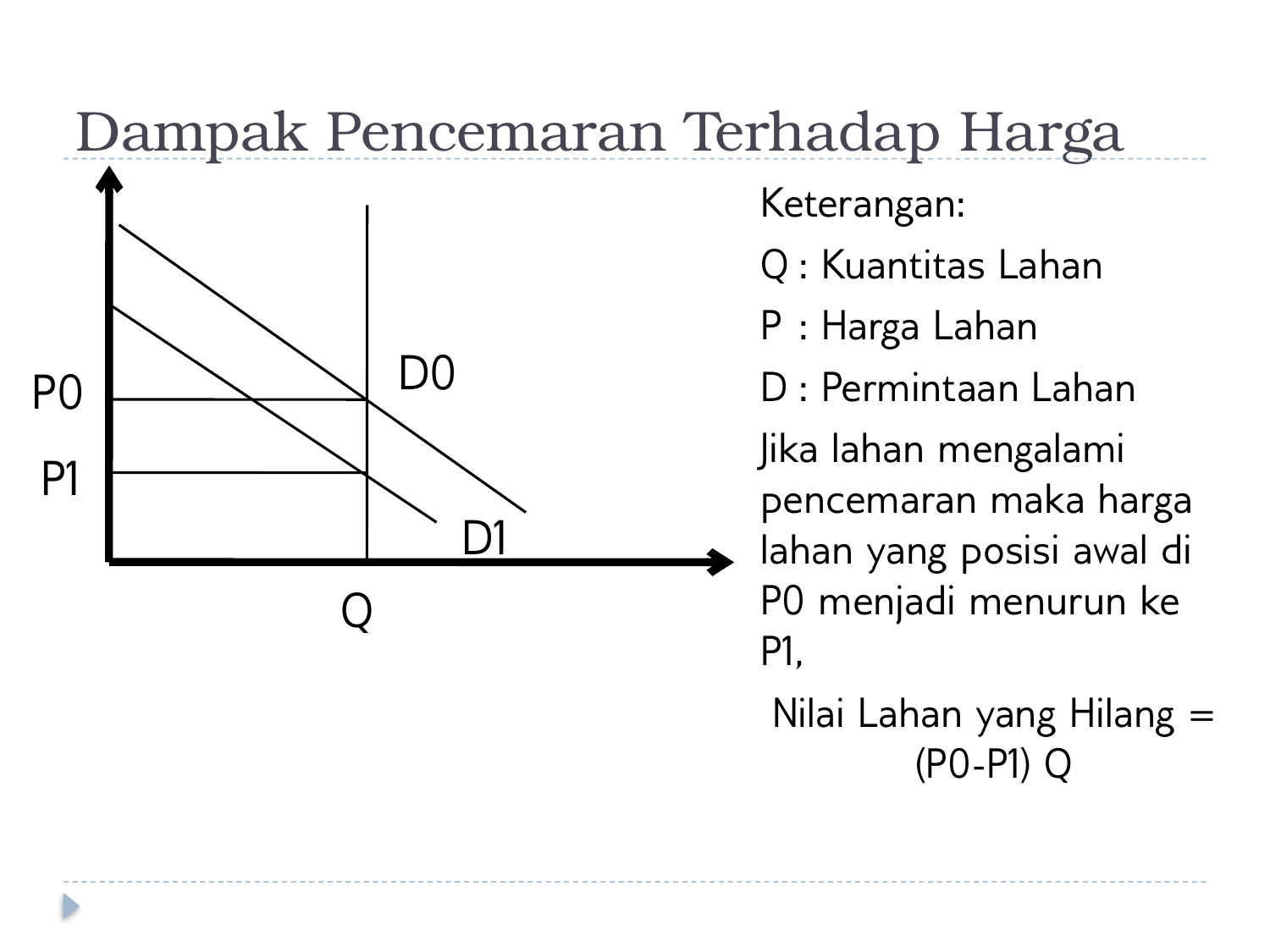

# Dampak Pencemaran Terhadap Harga
D0
P0
P1
D1
Q
Keterangan:
Q	: Kuantitas Lahan
P	: Harga Lahan
D	: Permintaan Lahan
Jika lahan mengalami pencemaran maka harga lahan yang posisi awal di P0 menjadi menurun ke P1,
Nilai Lahan yang Hilang = (P0-P1) Q